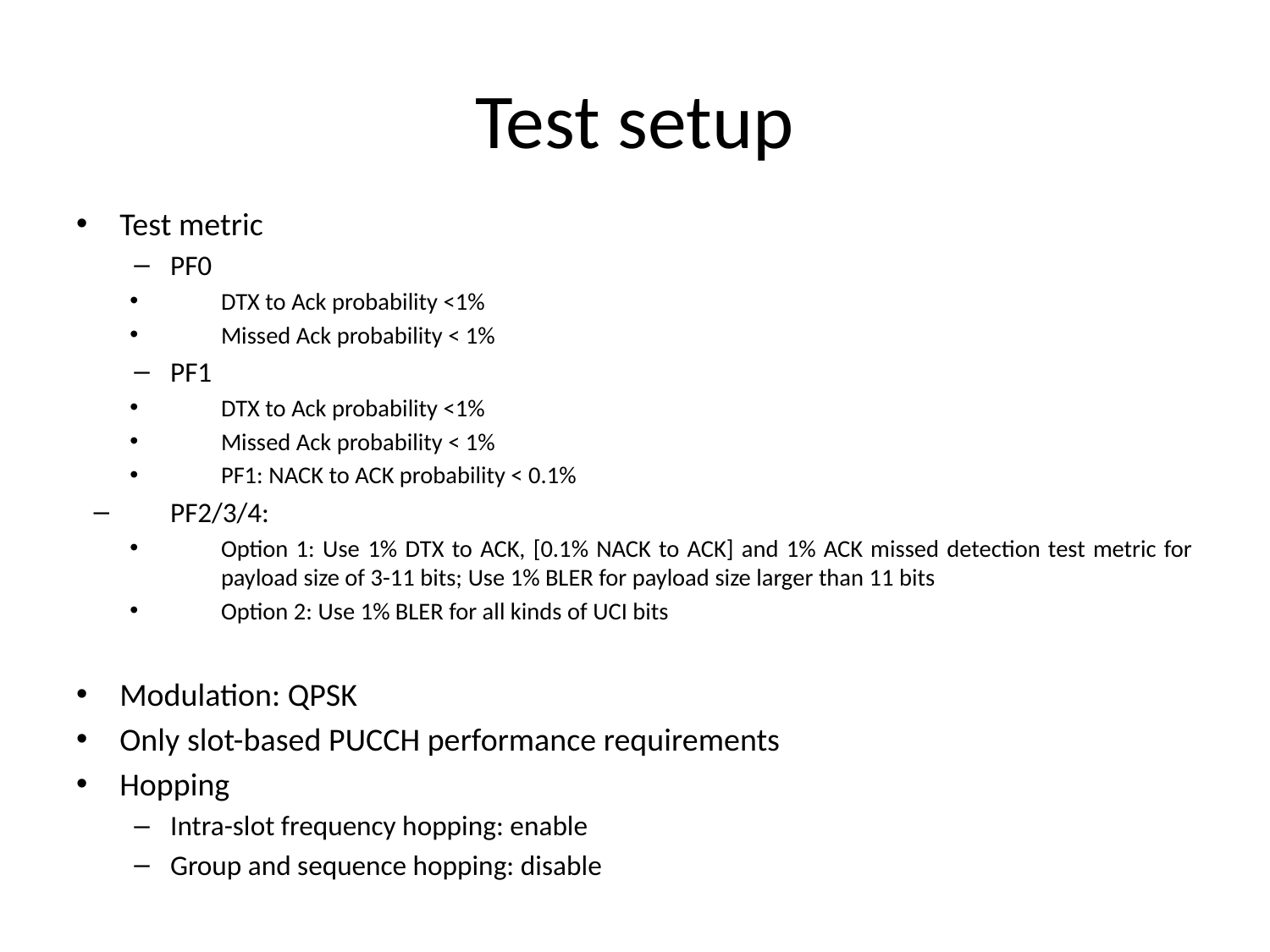

# Test setup
Test metric
PF0
DTX to Ack probability <1%
Missed Ack probability < 1%
PF1
DTX to Ack probability <1%
Missed Ack probability < 1%
PF1: NACK to ACK probability < 0.1%
PF2/3/4:
Option 1: Use 1% DTX to ACK, [0.1% NACK to ACK] and 1% ACK missed detection test metric for payload size of 3-11 bits; Use 1% BLER for payload size larger than 11 bits
Option 2: Use 1% BLER for all kinds of UCI bits

Modulation: QPSK
Only slot-based PUCCH performance requirements
Hopping
Intra-slot frequency hopping: enable
Group and sequence hopping: disable